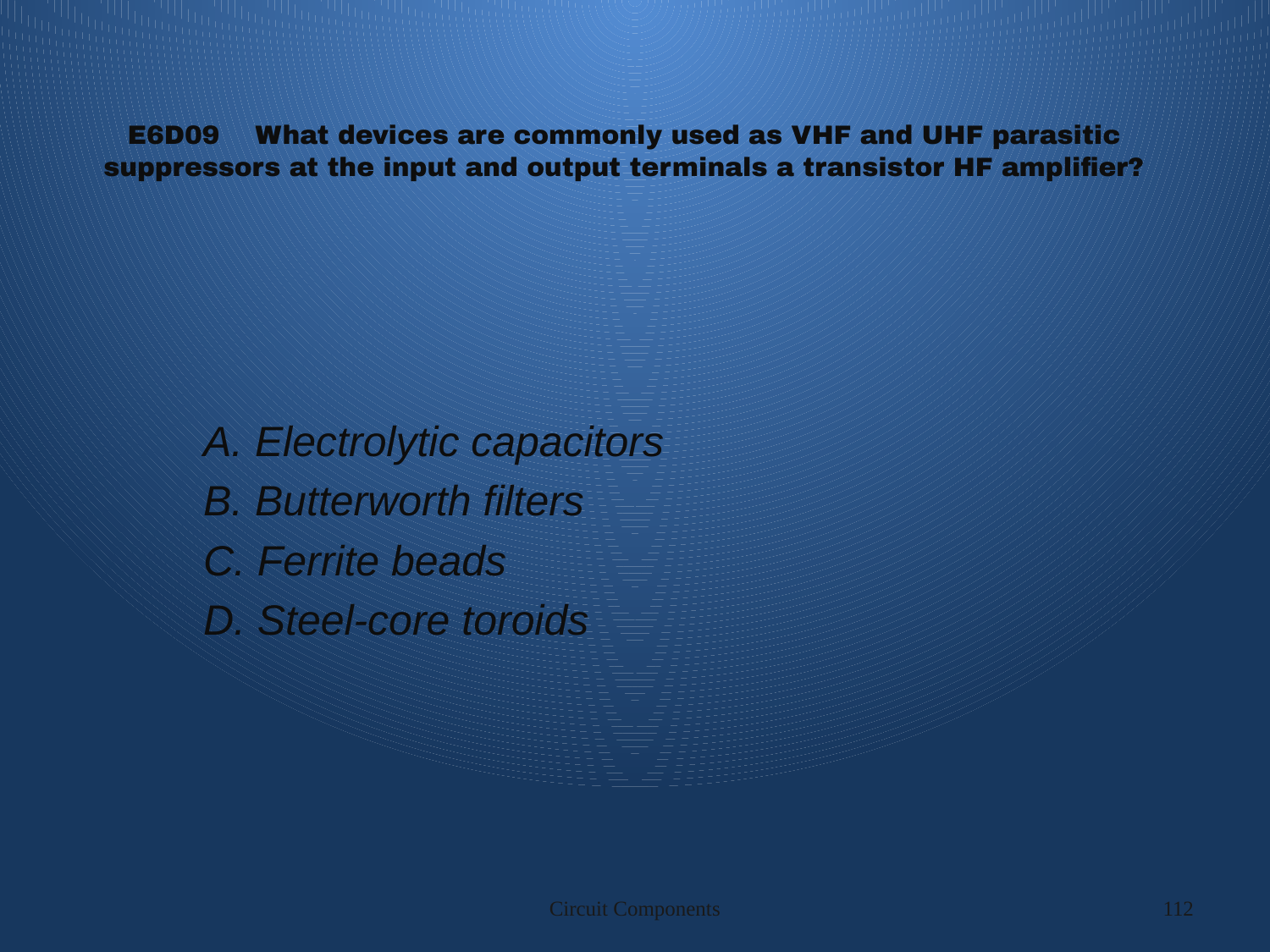

# E6D09    What devices are commonly used as VHF and UHF parasitic suppressors at the input and output terminals a transistor HF amplifier?

A. Electrolytic capacitors
B. Butterworth filters
C. Ferrite beads
D. Steel-core toroids
Circuit Components
112